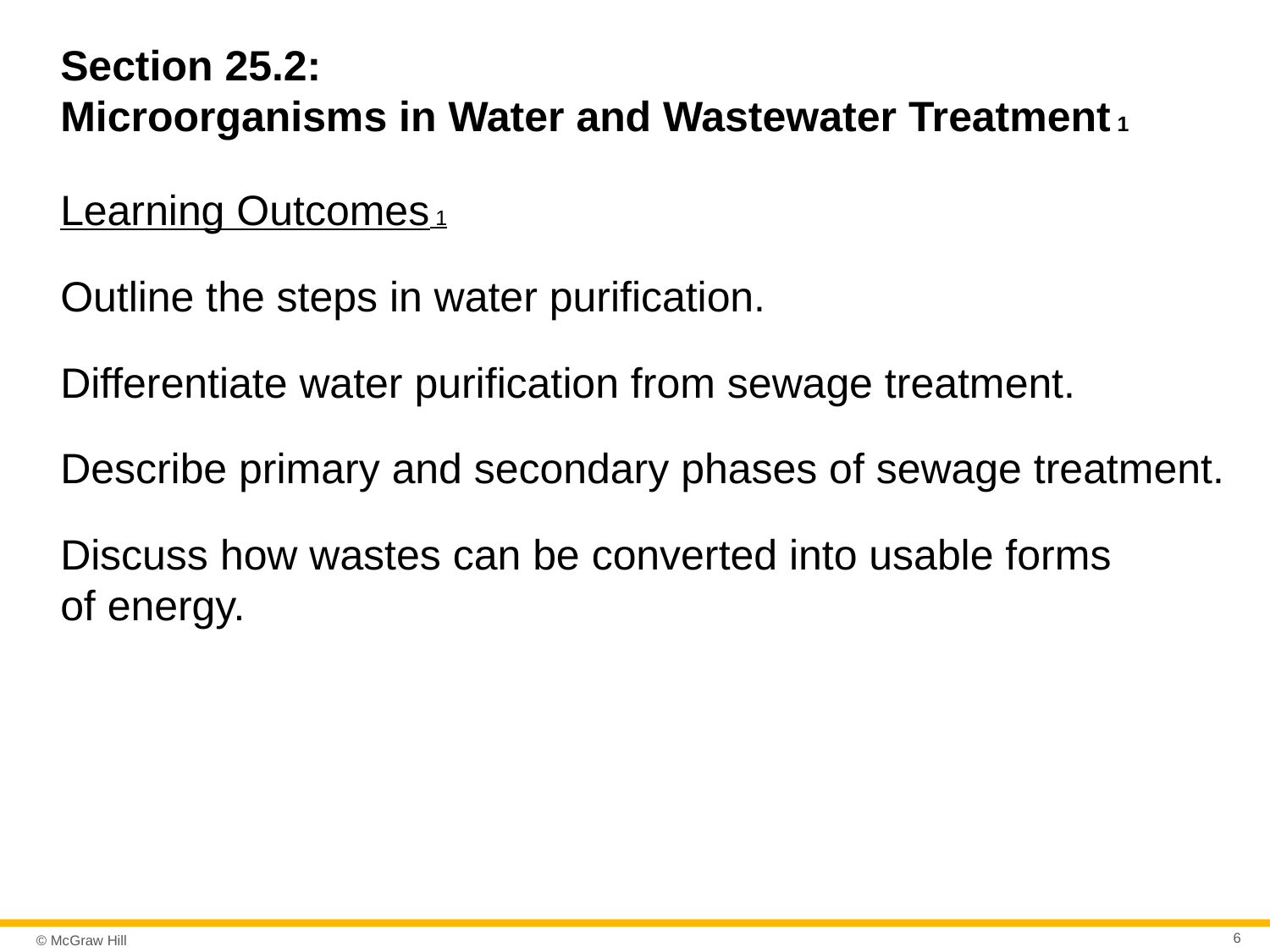

# Section 25.2: Microorganisms in Water and Wastewater Treatment 1
Learning Outcomes 1
Outline the steps in water purification.
Differentiate water purification from sewage treatment.
Describe primary and secondary phases of sewage treatment.
Discuss how wastes can be converted into usable forms
of energy.